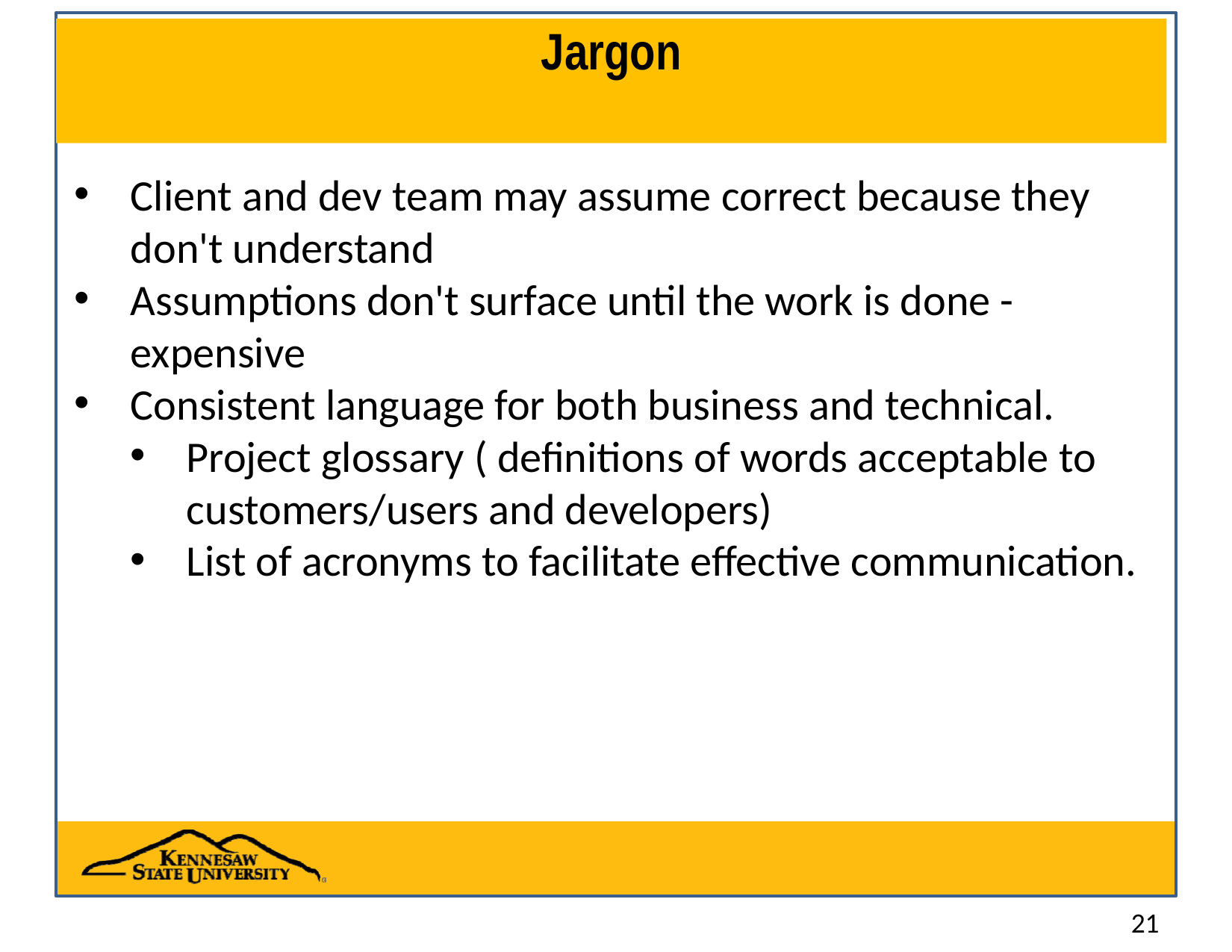

# Jargon
Client and dev team may assume correct because they don't understand
Assumptions don't surface until the work is done - expensive
Consistent language for both business and technical.
Project glossary ( definitions of words acceptable to customers/users and developers)
List of acronyms to facilitate effective communication.